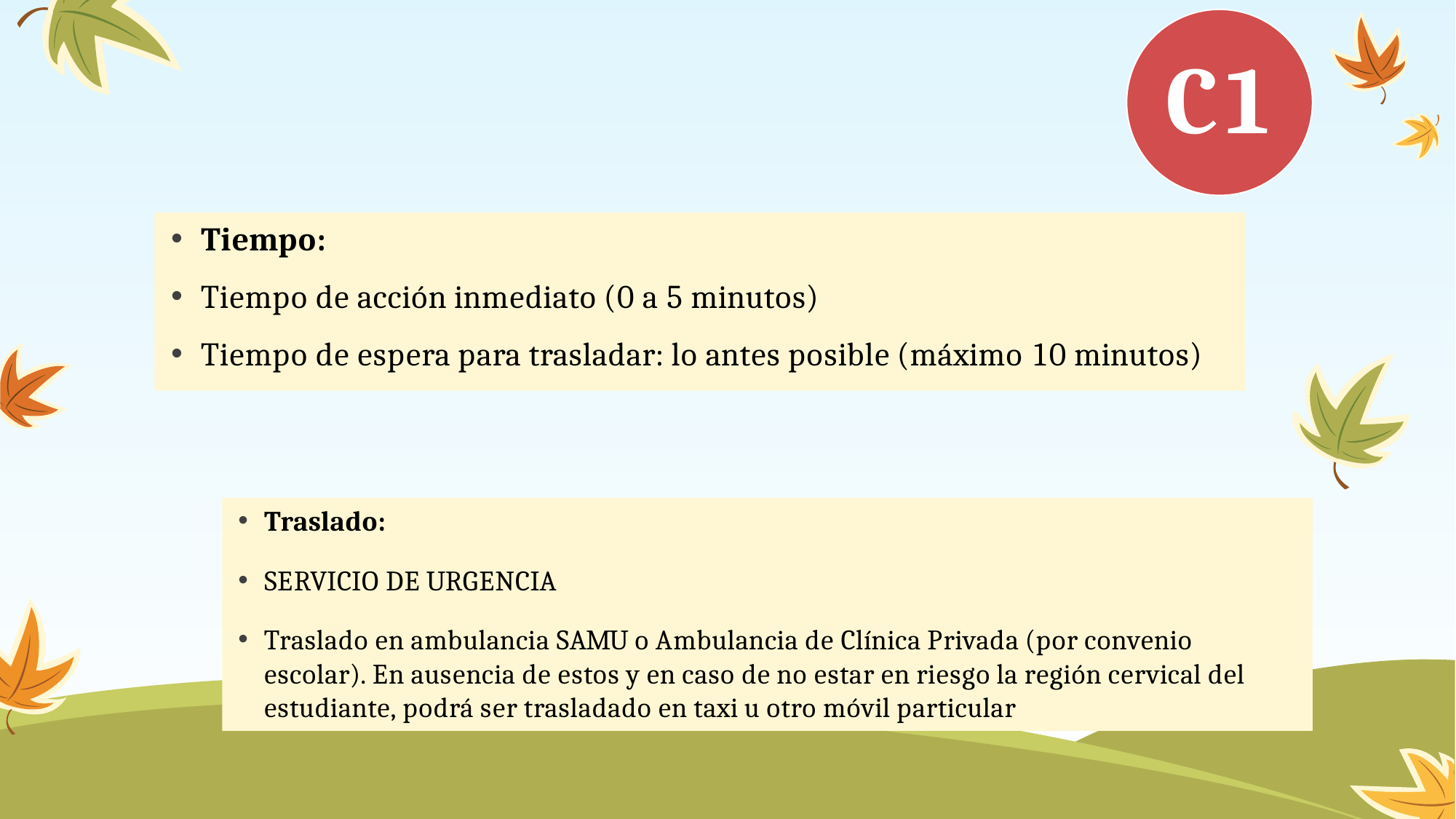

#

C1

Tiempo:
Tiempo de acción inmediato (0 a 5 minutos)
Tiempo de espera para trasladar: lo antes posible (máximo 10 minutos)

Traslado:
SERVICIO DE URGENCIA
Traslado en ambulancia SAMU o Ambulancia de Clínica Privada (por convenio escolar). En ausencia de estos y en caso de no estar en riesgo la región cervical del estudiante, podrá ser trasladado en taxi u otro móvil particular